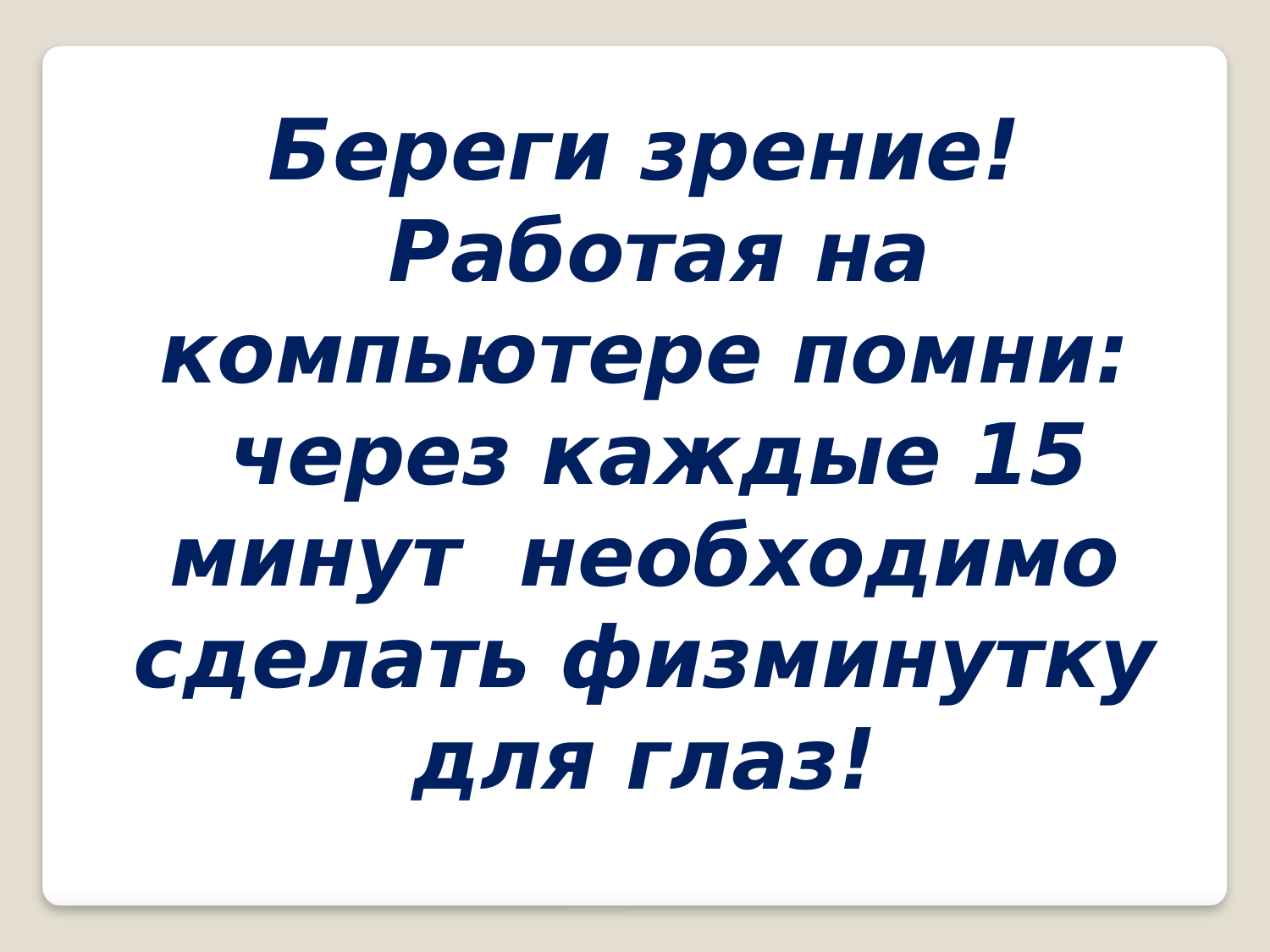

Береги зрение!
 Работая на компьютере помни:
 через каждые 15 минут  необходимо сделать физминутку для глаз!